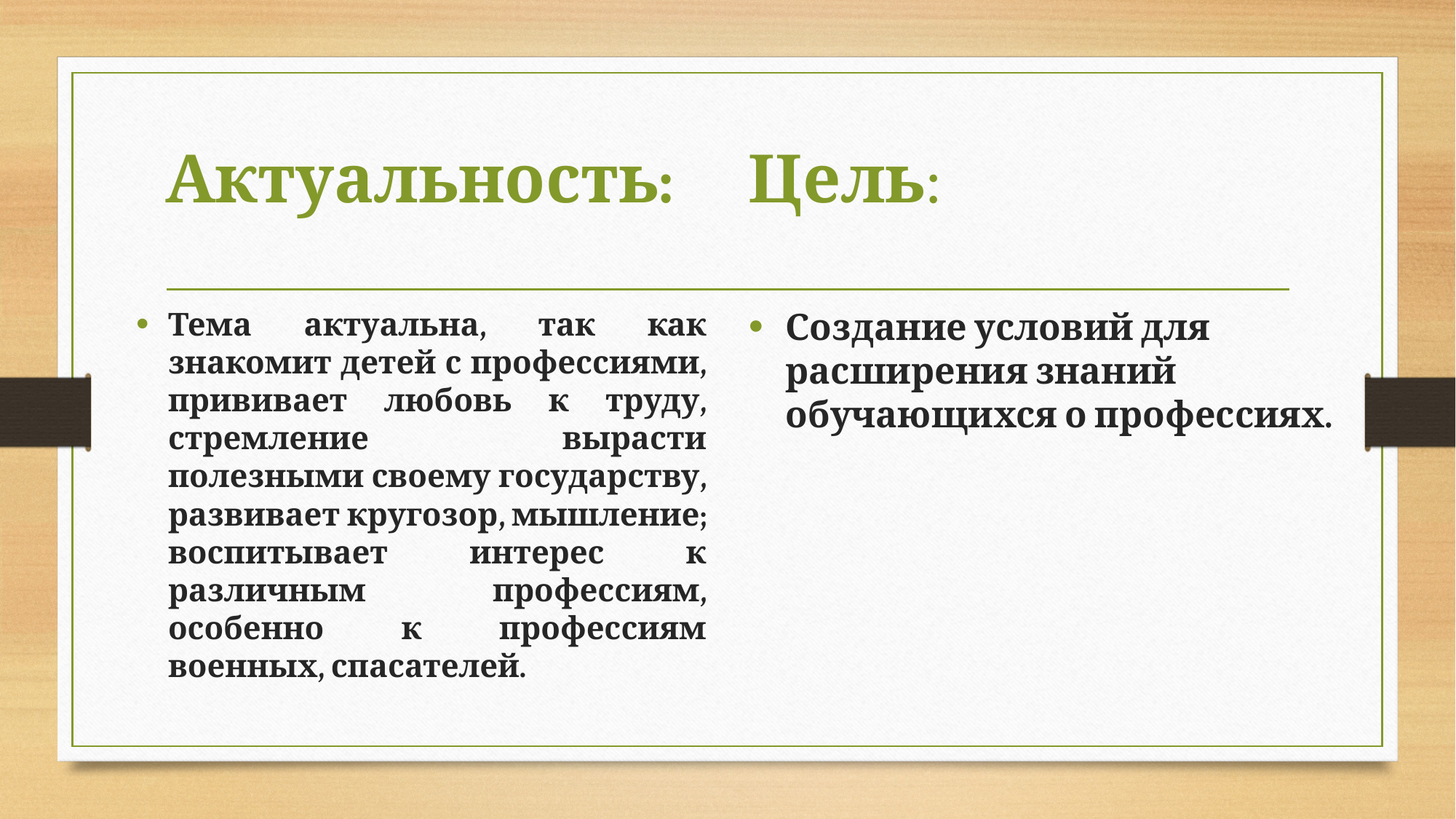

Актуальность:
Цель:
Тема актуальна, так как знакомит детей с профессиями, прививает любовь к труду, стремление вырасти полезными своему государству, развивает кругозор, мышление; воспитывает интерес к различным профессиям, особенно к профессиям военных, спасателей.
Создание условий для расширения знаний обучающихся о профессиях.